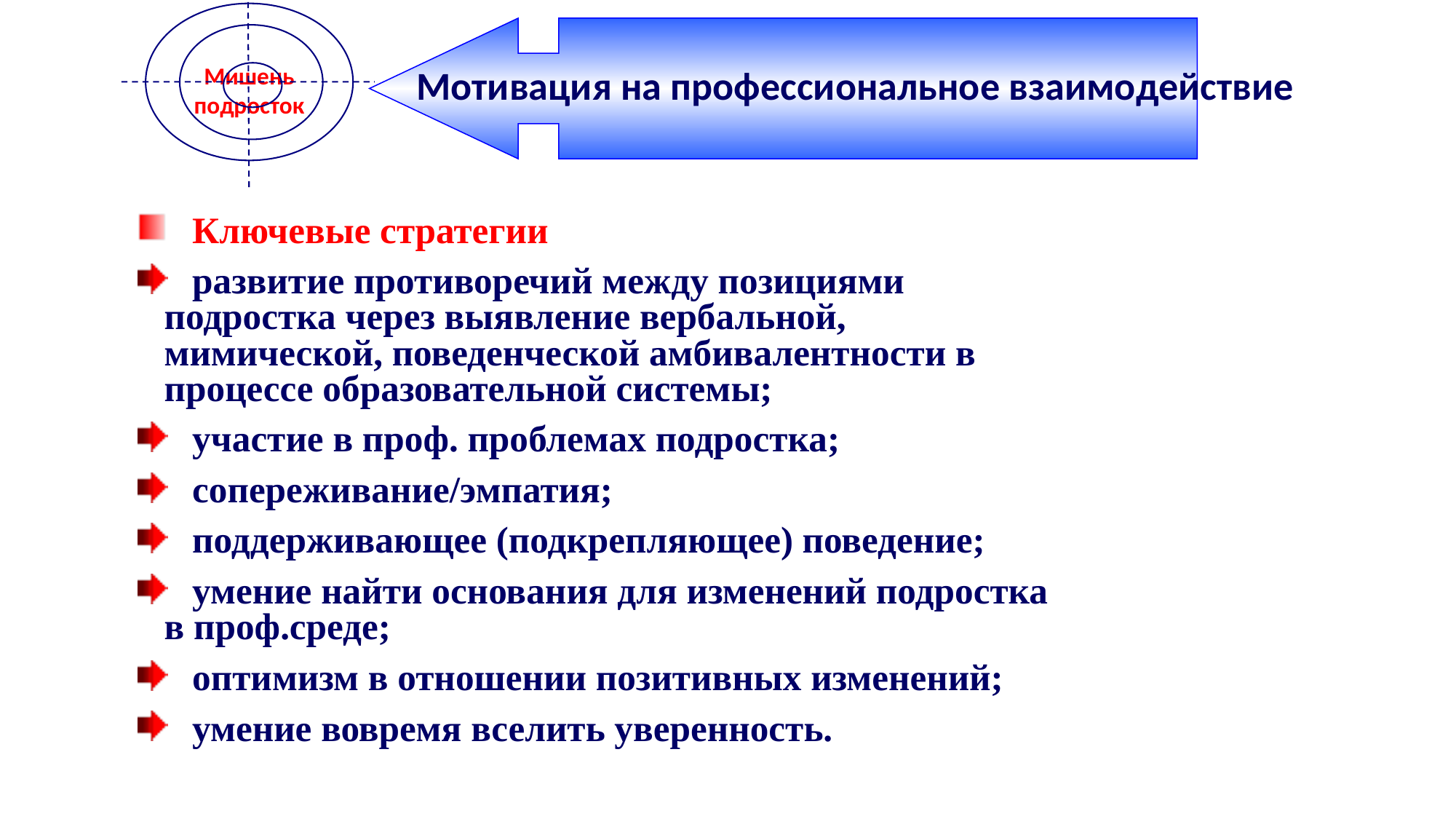

Мишень
подросток

Мотивация на профессиональное взаимодействие
   Ключевые стратегии
   развитие противоречий между позициями подростка через выявление вербальной, мимической, поведенческой амбивалентности в процессе образовательной системы;
   участие в проф. проблемах подростка;
   сопереживание/эмпатия;
   поддерживающее (подкрепляющее) поведение;
   умение найти основания для изменений подростка в проф.среде;
   оптимизм в отношении позитивных изменений;
   умение вовремя вселить уверенность.